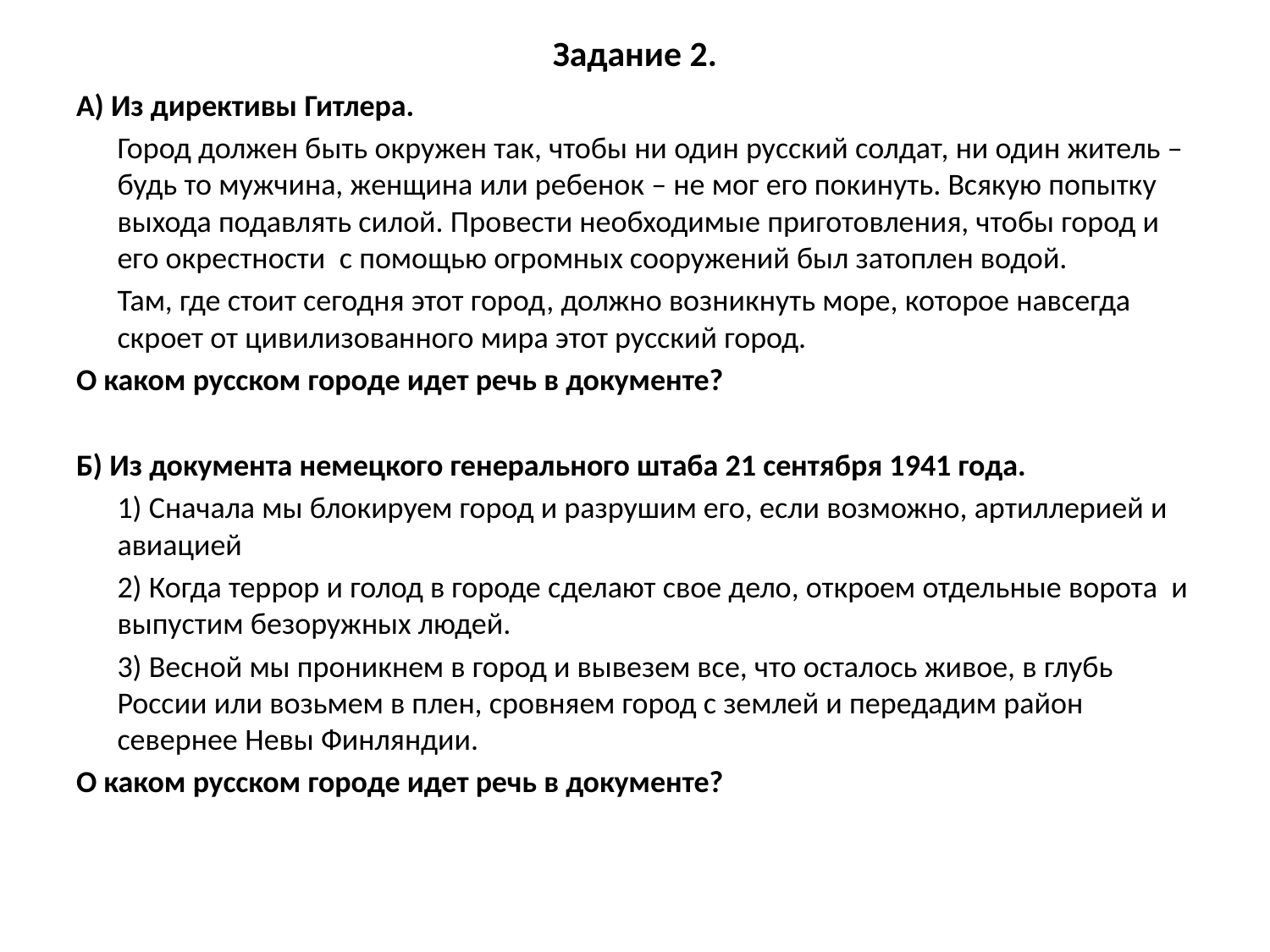

# Задание 2.
А) Из директивы Гитлера.
	Город должен быть окружен так, чтобы ни один русский солдат, ни один житель – будь то мужчина, женщина или ребенок – не мог его покинуть. Всякую попытку выхода подавлять силой. Провести необходимые приготовления, чтобы город и его окрестности  с помощью огромных сооружений был затоплен водой.
	Там, где стоит сегодня этот город, должно возникнуть море, которое навсегда скроет от цивилизованного мира этот русский город.
О каком русском городе идет речь в документе?

Б) Из документа немецкого генерального штаба 21 сентября 1941 года.
	1) Сначала мы блокируем город и разрушим его, если возможно, артиллерией и авиацией
	2) Когда террор и голод в городе сделают свое дело, откроем отдельные ворота  и выпустим безоружных людей.
	3) Весной мы проникнем в город и вывезем все, что осталось живое, в глубь России или возьмем в плен, сровняем город с землей и передадим район севернее Невы Финляндии.
О каком русском городе идет речь в документе?